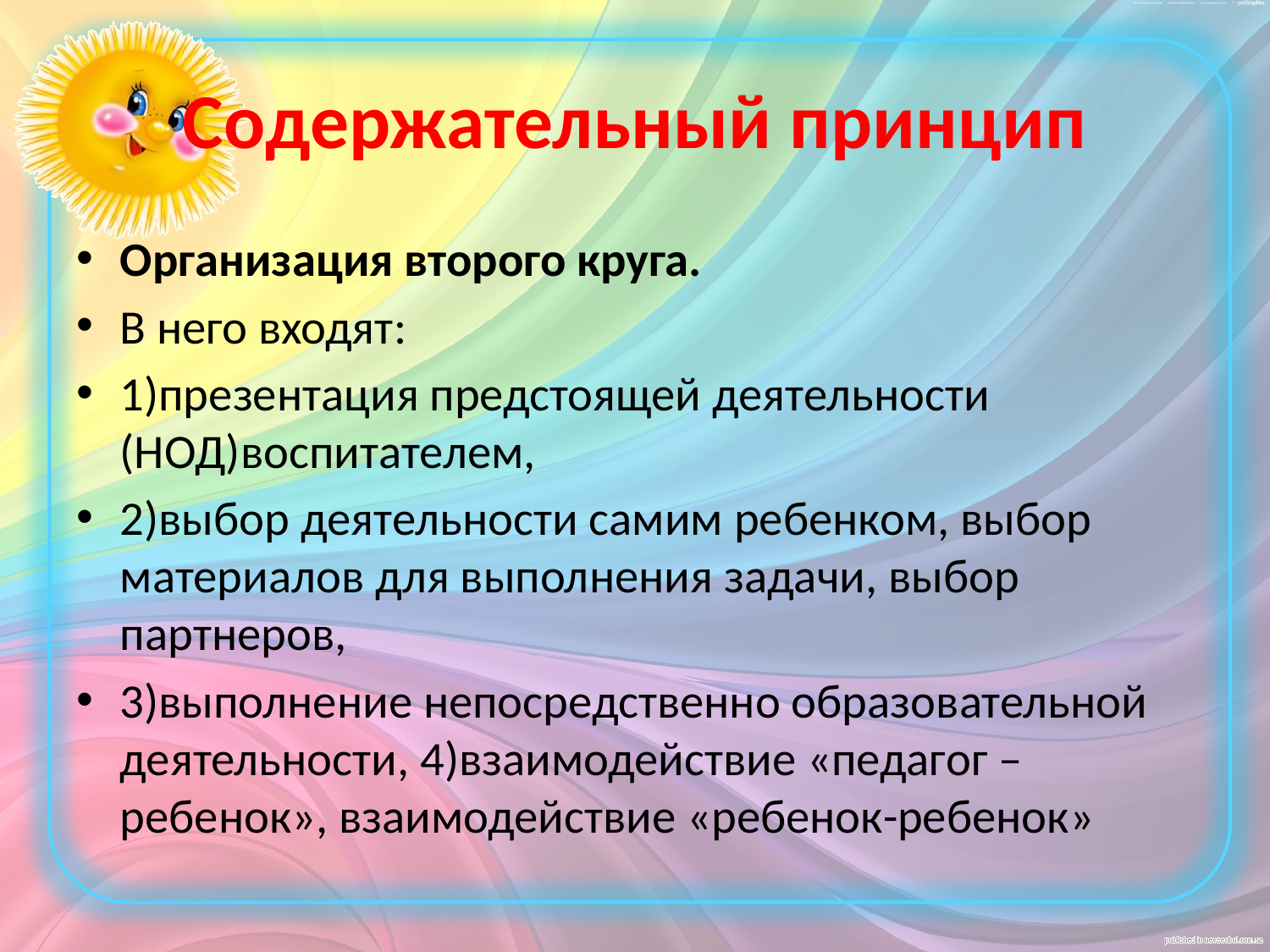

# Содержательный принцип
Организация второго круга.
В него входят:
1)презентация предстоящей деятельности (НОД)воспитателем,
2)выбор деятельности самим ребенком, выбор материалов для выполнения задачи, выбор партнеров,
3)выполнение непосредственно образовательной деятельности, 4)взаимодействие «педагог – ребенок», взаимодействие «ребенок-ребенок»